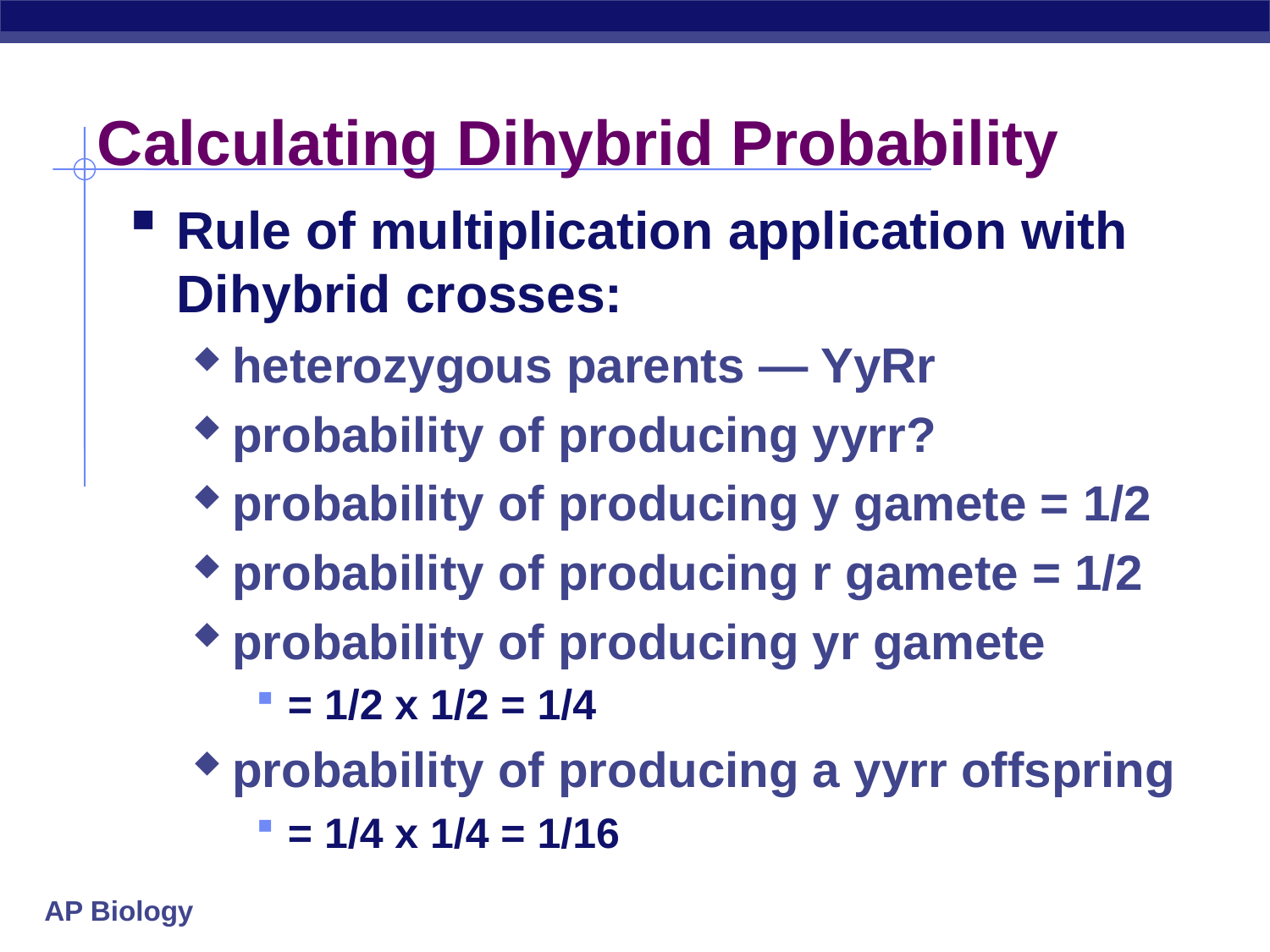

# Calculating Dihybrid Probability
Rule of multiplication application with Dihybrid crosses:
heterozygous parents — YyRr
probability of producing yyrr?
probability of producing y gamete = 1/2
probability of producing r gamete = 1/2
probability of producing yr gamete
= 1/2 x 1/2 = 1/4
probability of producing a yyrr offspring
= 1/4 x 1/4 = 1/16